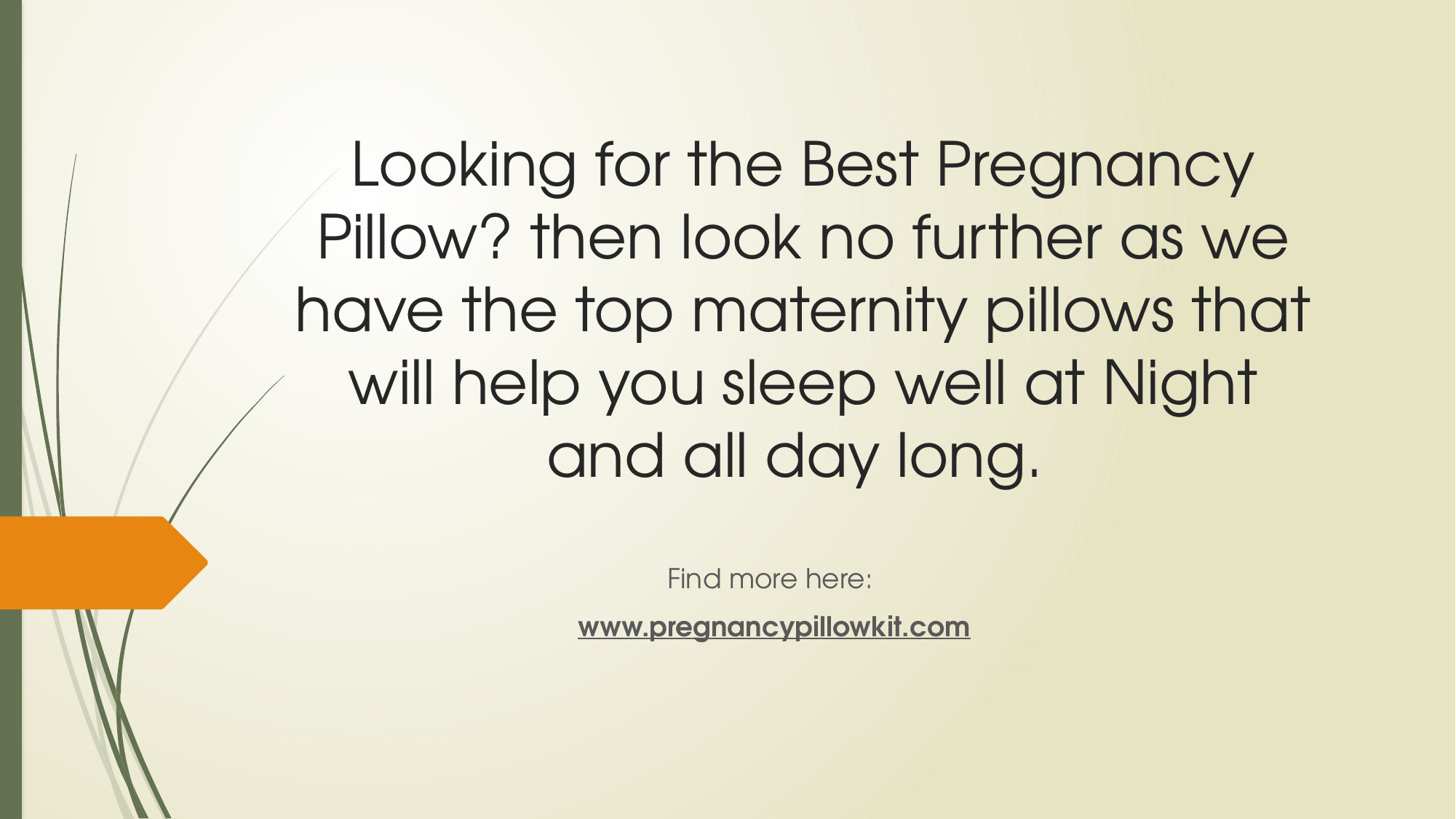

# Looking for the Best Pregnancy Pillow? then look no further as we have the top maternity pillows that will help you sleep well at Night and all day long.
Find more here:
www.pregnancypillowkit.com